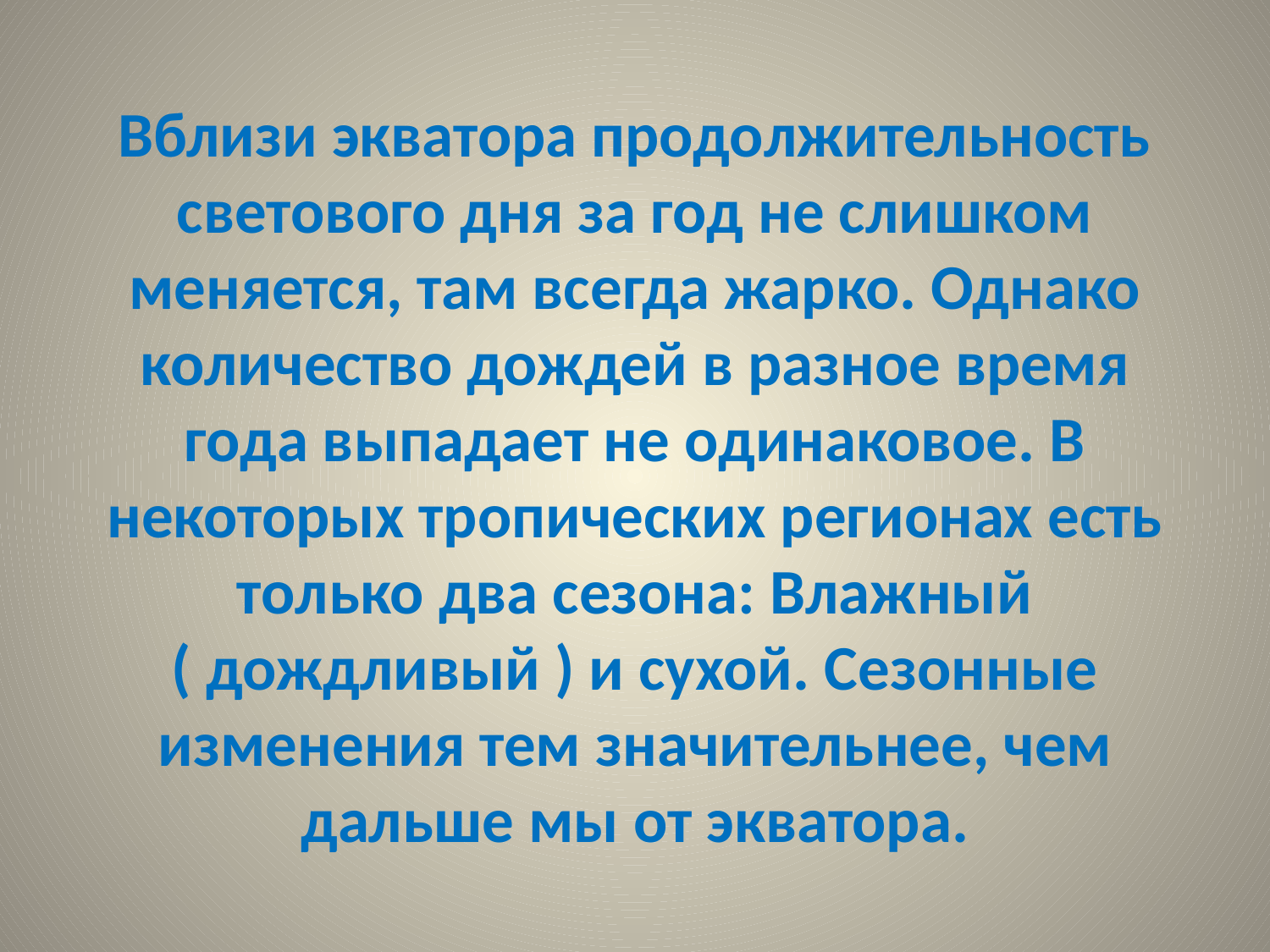

# Вблизи экватора продолжительность светового дня за год не слишком меняется, там всегда жарко. Однако количество дождей в разное время года выпадает не одинаковое. В некоторых тропических регионах есть только два сезона: Влажный ( дождливый ) и сухой. Сезонные изменения тем значительнее, чем дальше мы от экватора.